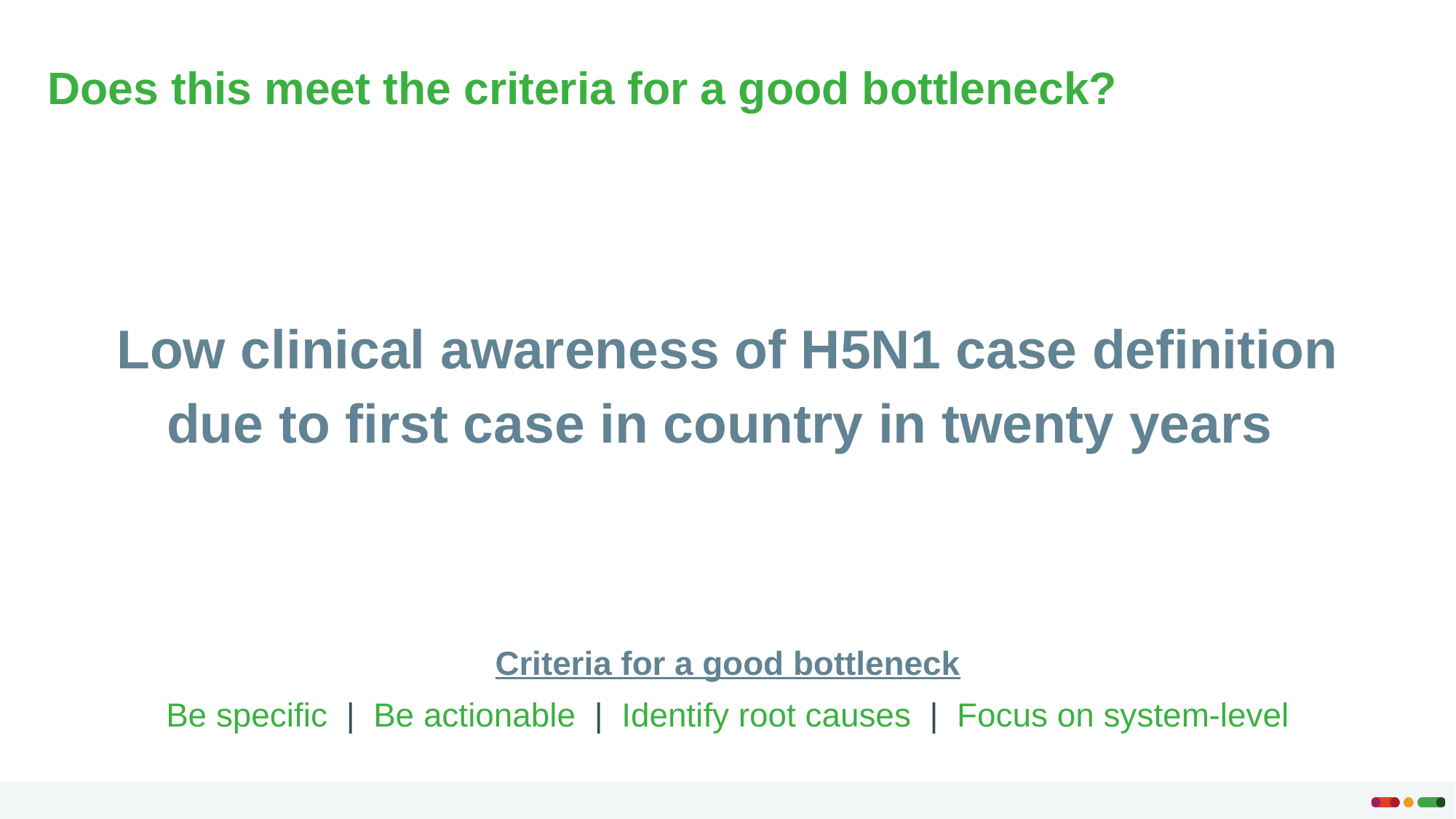

Does this meet the criteria for a good bottleneck?
Low clinical awareness of H5N1 case definition due to first case in country in twenty years
Criteria for a good bottleneck
Be specific  |  Be actionable  |  Identify root causes  |  Focus on system-level